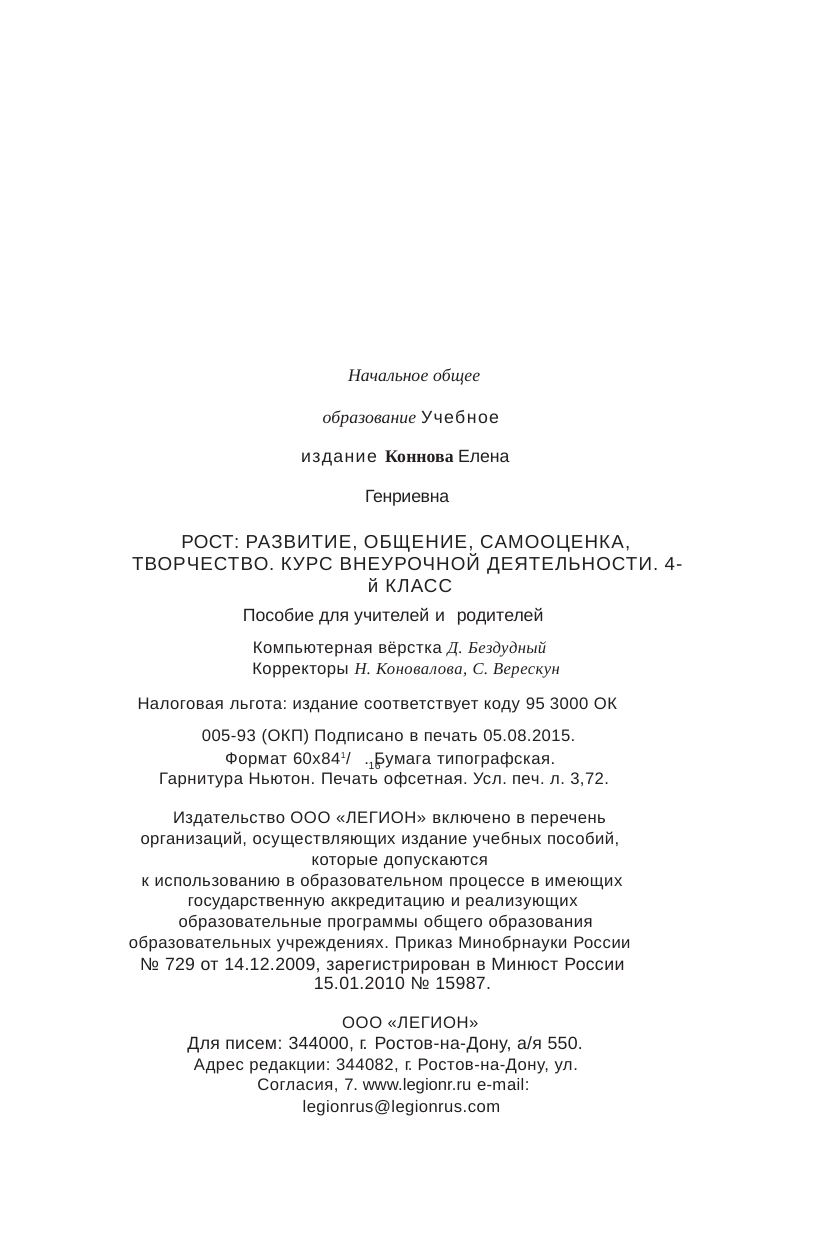

Начальное общее
образование Учебное
издание Коннова Елена
Генриевна
РОСТ: РАЗВИТИЕ, ОБЩЕНИЕ, САМООЦЕНКА,
ТВОРЧЕСТВО. КУРС ВНЕУРОЧНОЙ ДЕЯТЕЛЬНОСТИ. 4-
й КЛАСС
Пособие для учителей и родителей
Компьютерная вёрстка Д. Бездудный
Корректоры Н. Коновалова, С. Верескун
Налоговая льгота: издание соответствует коду 95 3000 ОК
005-93 (ОКП) Подписано в печать 05.08.2015.
Формат 60х841/ . Бумага типографская.
16
Гарнитура Ньютон. Печать офсетная. Усл. печ. л. 3,72.
Издательство ООО «ЛЕГИОН» включено в перечень
организаций, осуществляющих издание учебных пособий,
которые допускаются
к использованию в образовательном процессе в имеющих
государственную аккредитацию и реализующих
образовательные программы общего образования
образовательных учреждениях. Приказ Минобрнауки России
№ 729 от 14.12.2009, зарегистрирован в Минюст России
15.01.2010 № 15987.
ООО «ЛЕГИОН»
Для писем: 344000, г. Ростов-на-Дону, а/я 550.
Адрес редакции: 344082, г. Ростов-на-Дону, ул.
Согласия, 7. www.legionr.ru e-mail:
legionrus@legionrus.com